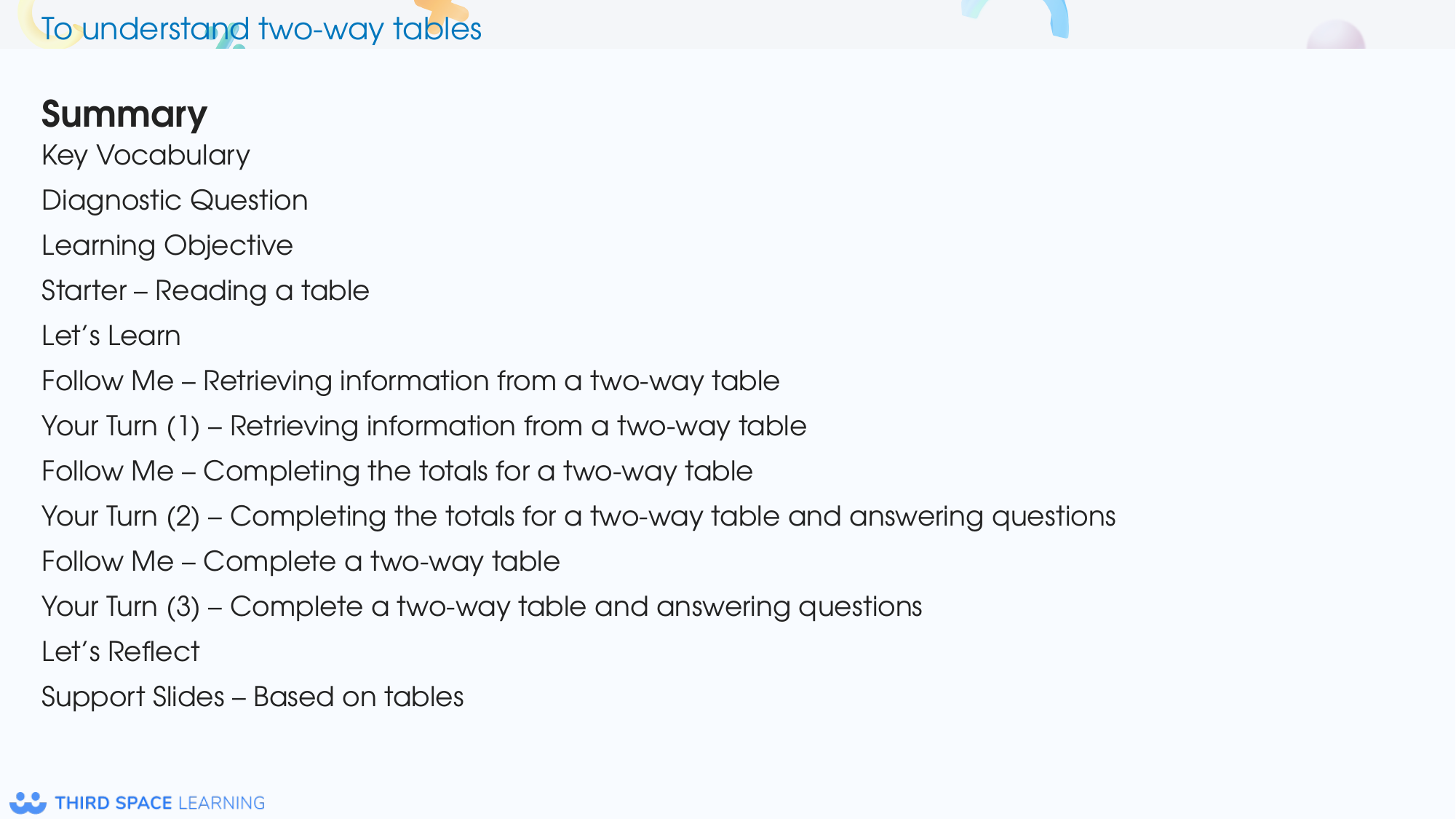

Summary
Key Vocabulary
Diagnostic Question
Learning Objective
Starter – Reading a table
Let’s Learn
Follow Me – Retrieving information from a two-way table
Your Turn (1) – Retrieving information from a two-way table
Follow Me – Completing the totals for a two-way table
Your Turn (2) – Completing the totals for a two-way table and answering questions
Follow Me – Complete a two-way table
Your Turn (3) – Complete a two-way table and answering questions
Let’s Reflect
Support Slides – Based on tables